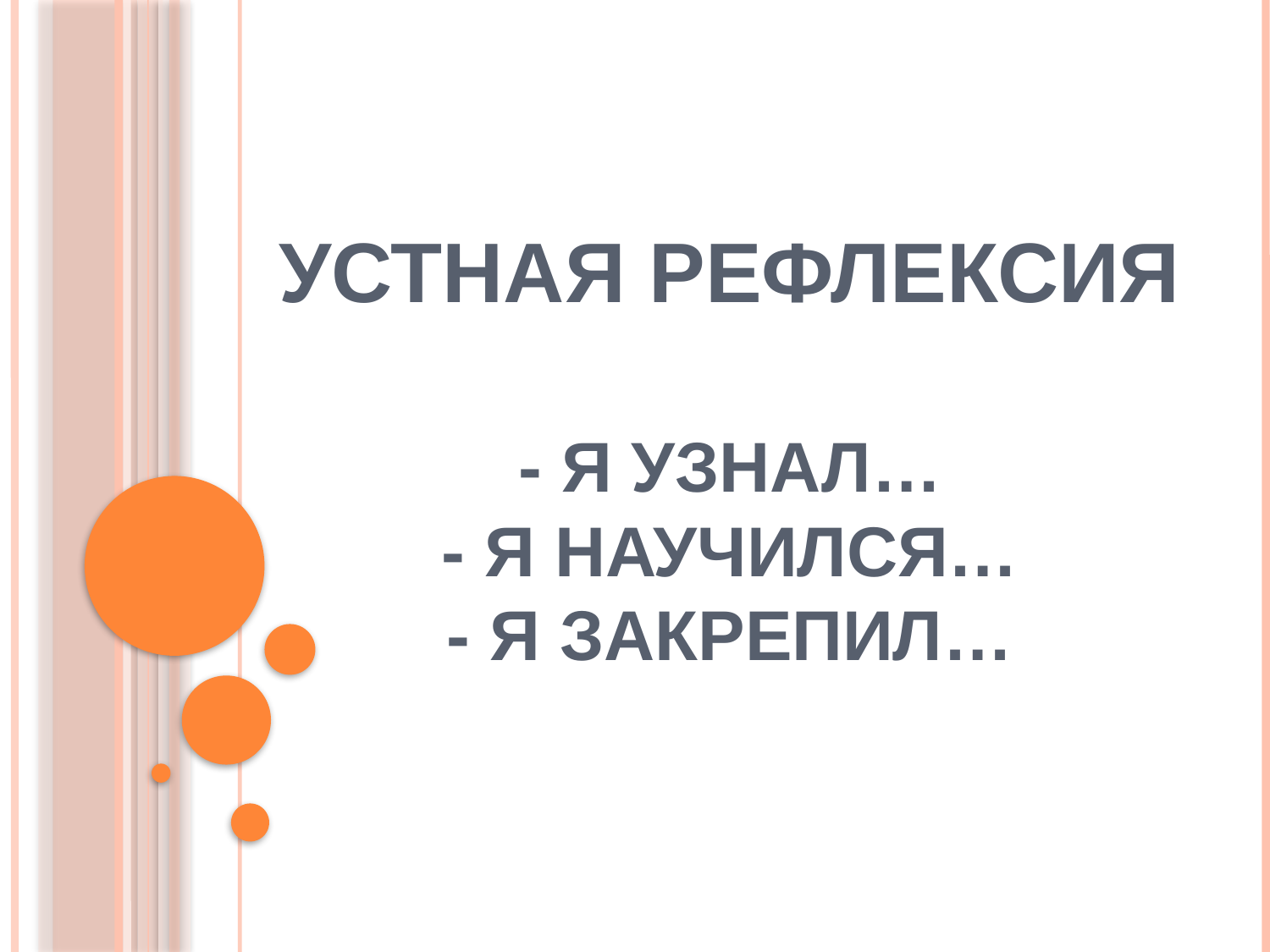

# Устная рефлексия - Я узнал… - Я научился… - Я закрепил…